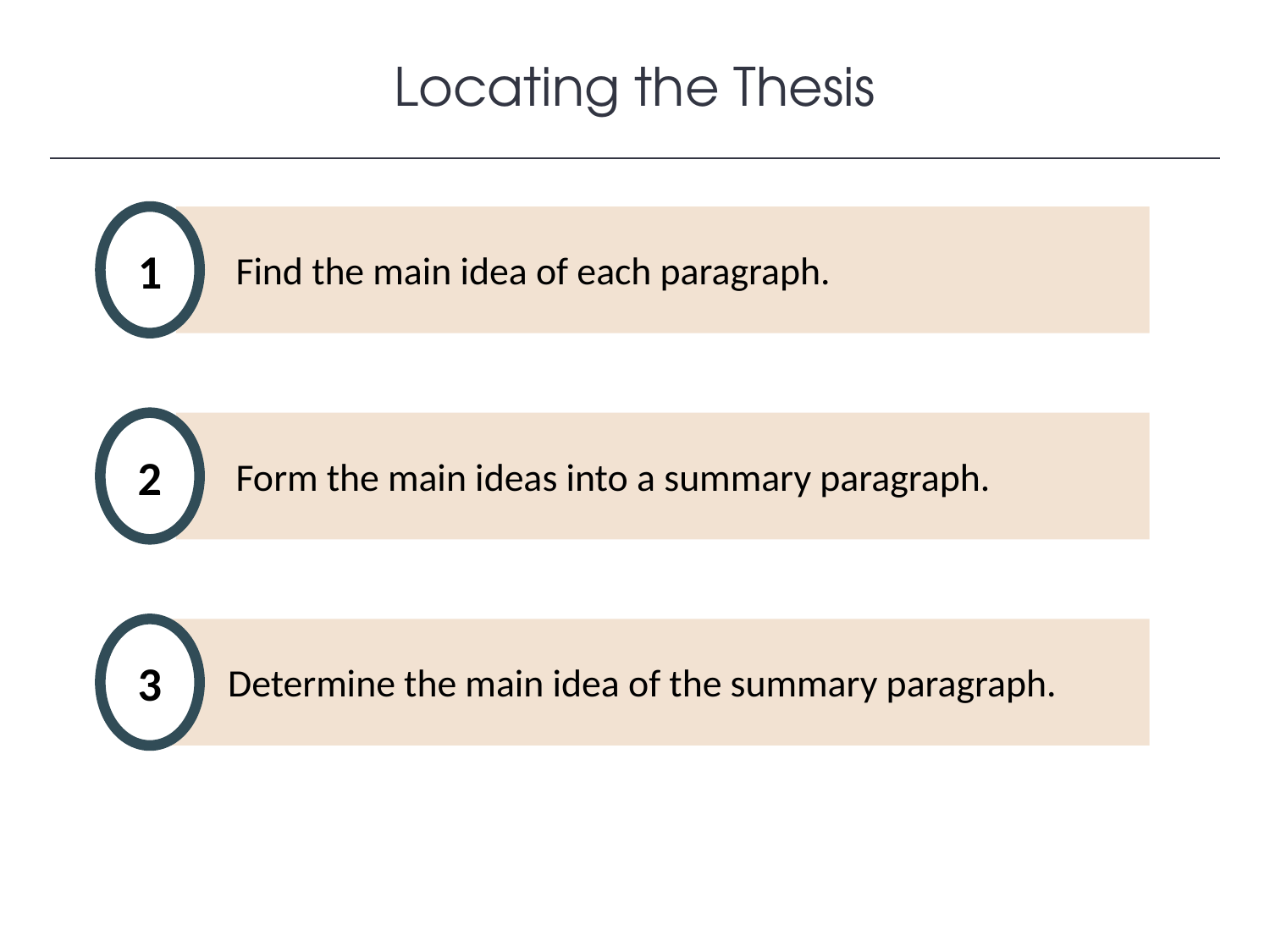

Locating the Thesis
HAWKES LEARNING
1

Find the main idea of each paragraph.
2

Form the main ideas into a summary paragraph.

Determine the main idea of the summary paragraph.
3